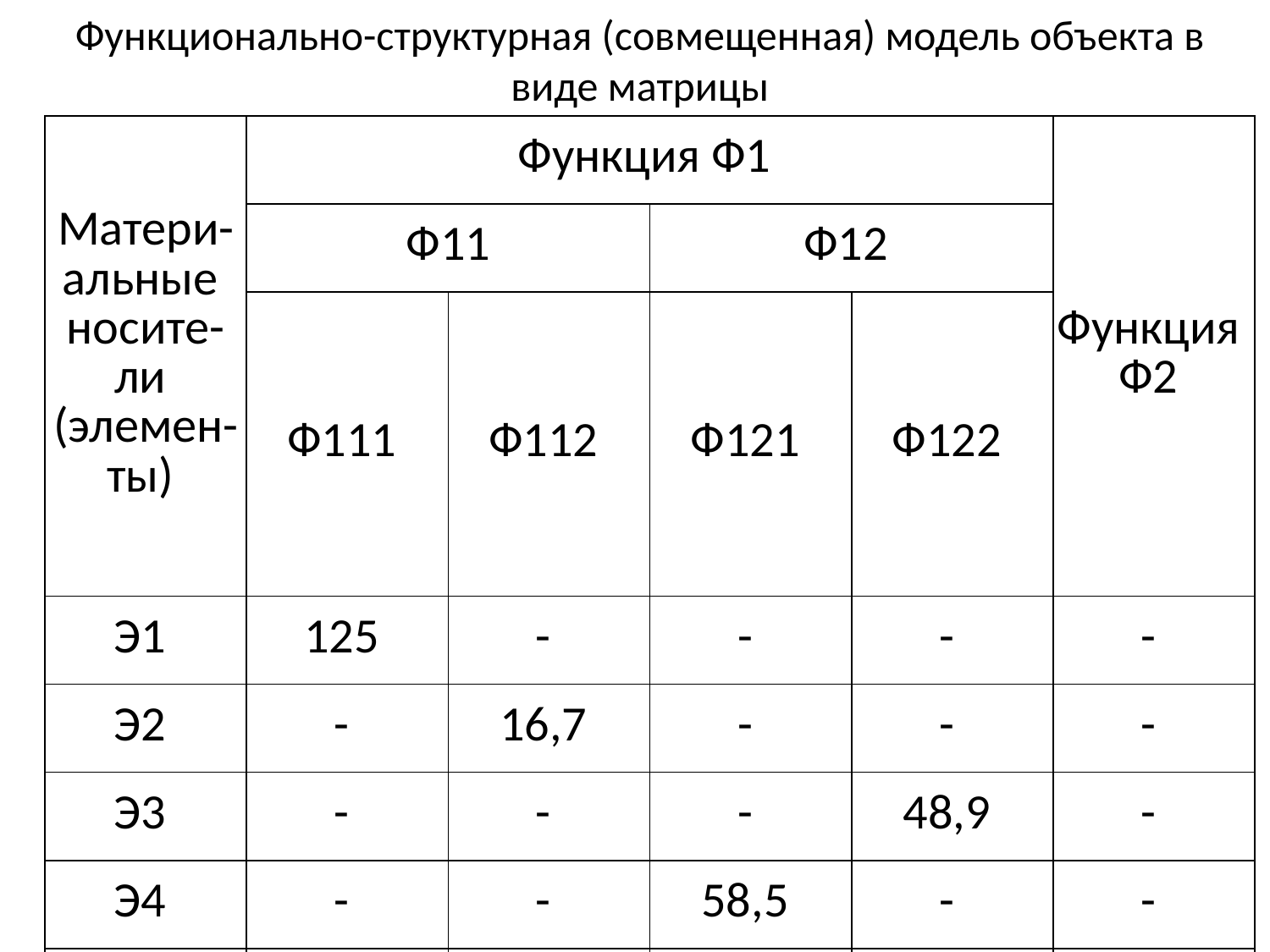

Функционально-структурная (совмещенная) модель объекта в виде матрицы
| Матери-альные носите-ли (элемен-ты) | Функция Ф1 |  |  |  | Функция Ф2 |
| --- | --- | --- | --- | --- | --- |
|  | Ф11 |  | Ф12 |  |  |
|  | Ф111 | Ф112 | Ф121 | Ф122 |  |
| Э1 | 125 | - | - | - | - |
| Э2 | - | 16,7 | - | - | - |
| Э3 | - | - | - | 48,9 | - |
| Э4 | - | - | 58,5 | - | - |
| Э5 | - | - | - | - | 6,25 |